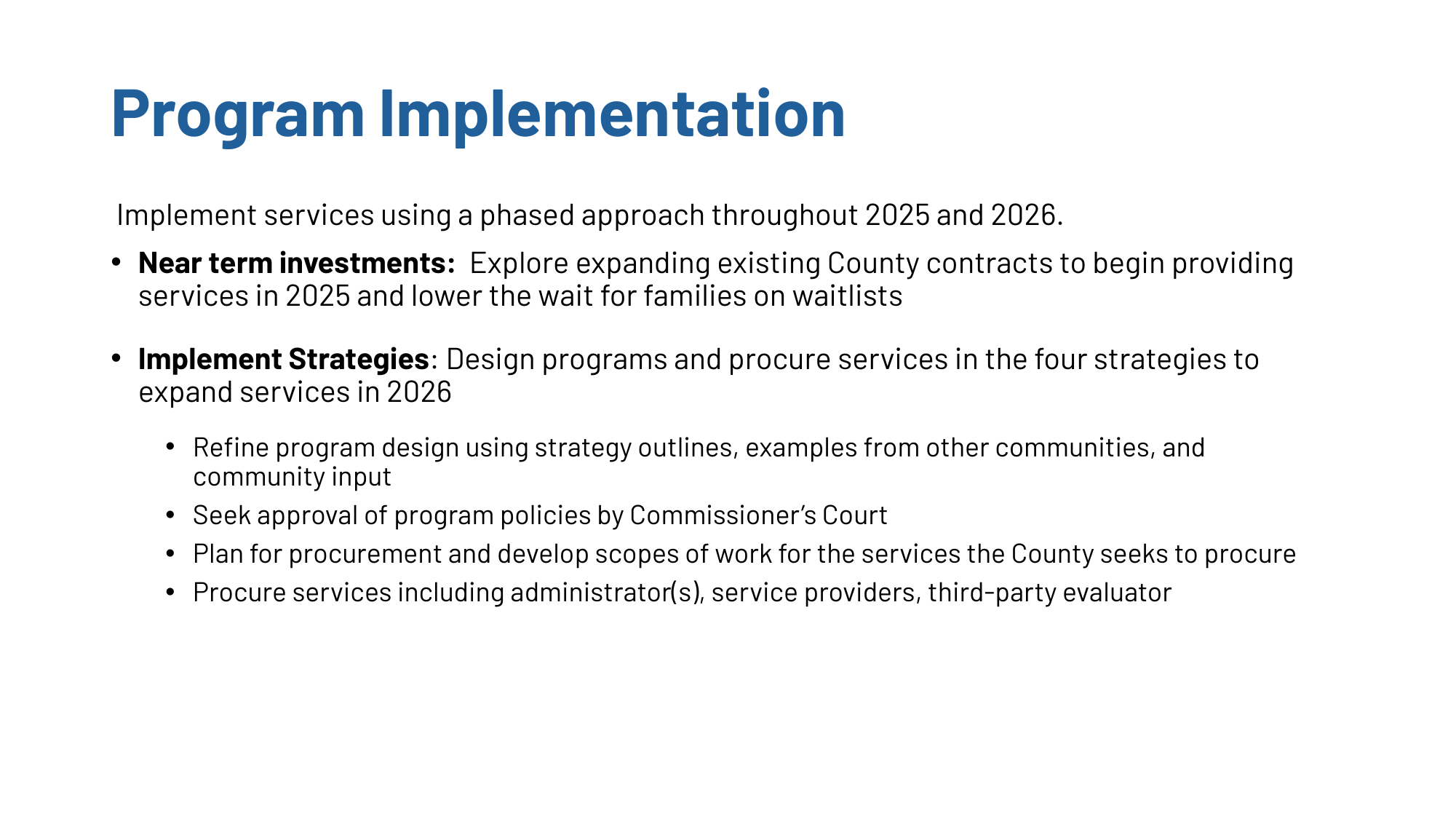

# Program Implementation
Implement services using a phased approach throughout 2025 and 2026.
Near term investments:  Explore expanding existing County contracts to begin providing services in 2025 and lower the wait for families on waitlists
Implement Strategies: Design programs and procure services in the four strategies to expand services in 2026
Refine program design using strategy outlines, examples from other communities, and community input
Seek approval of program policies by Commissioner’s Court
Plan for procurement and develop scopes of work for the services the County seeks to procure
Procure services including administrator(s), service providers, third-party evaluator